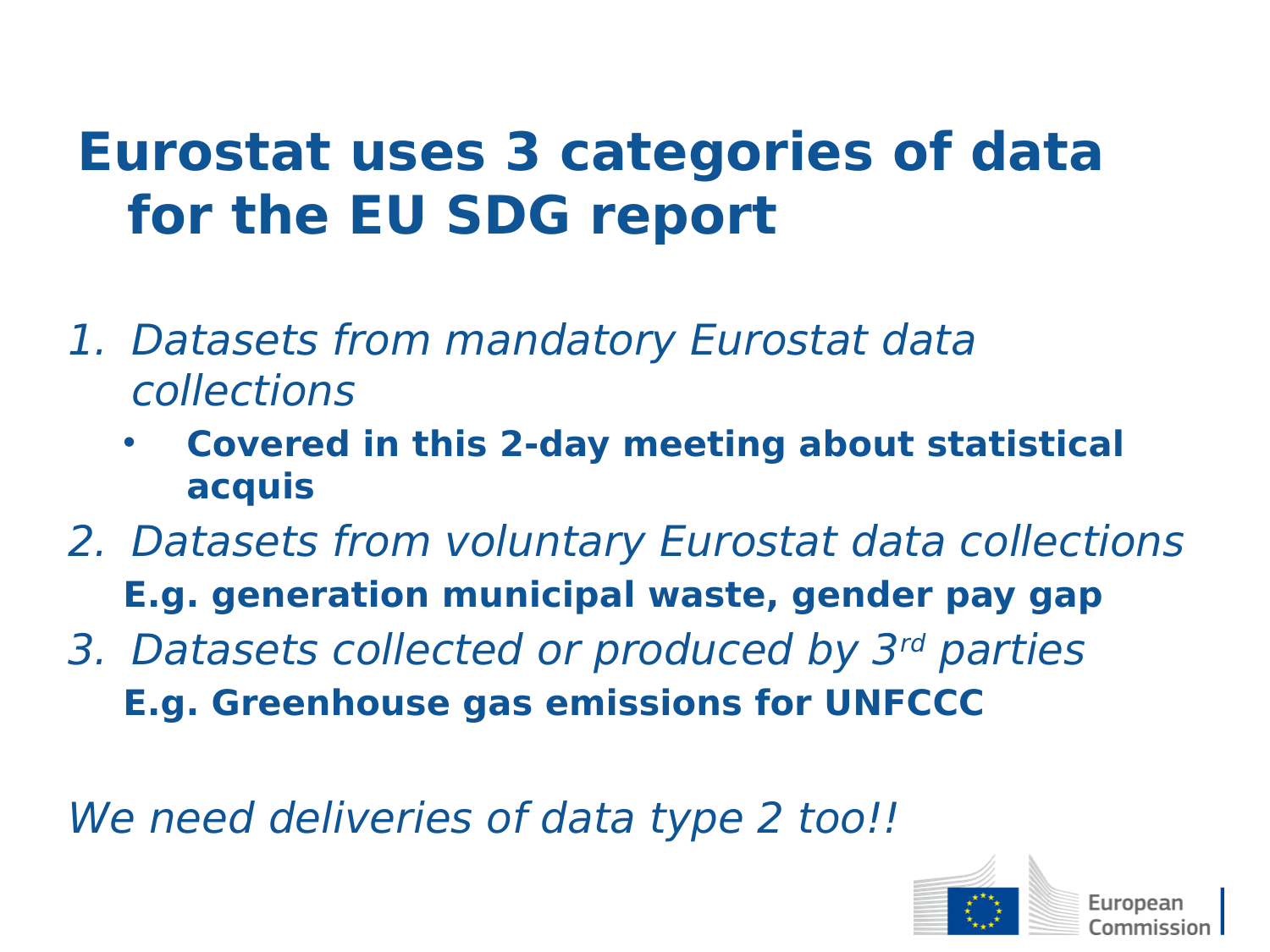

# Eurostat uses 3 categories of data for the EU SDG report
Datasets from mandatory Eurostat data collections
Covered in this 2-day meeting about statistical acquis
Datasets from voluntary Eurostat data collections
E.g. generation municipal waste, gender pay gap
Datasets collected or produced by 3rd parties
E.g. Greenhouse gas emissions for UNFCCC

We need deliveries of data type 2 too!!